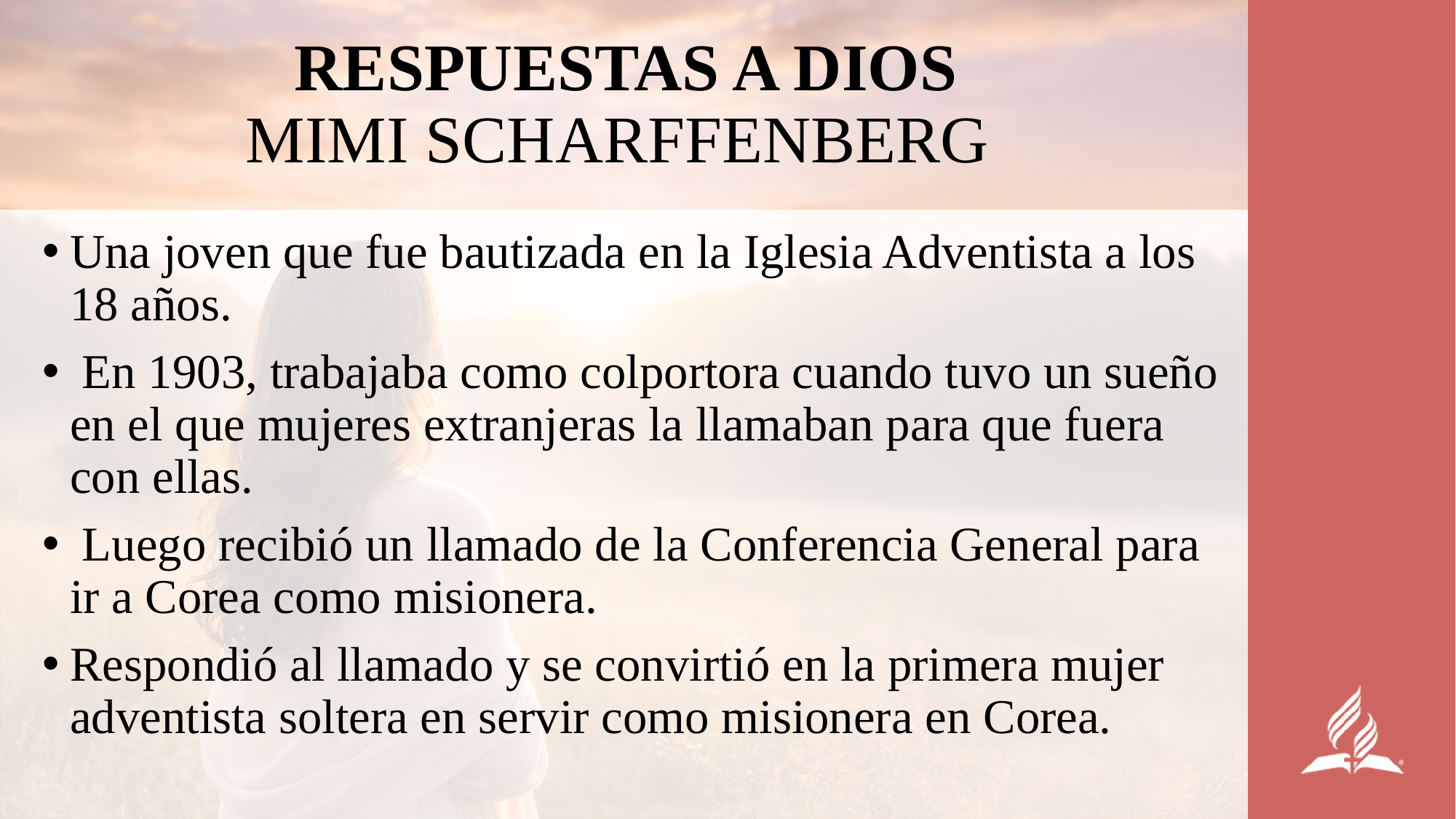

# RESPUESTAS A DIOS MIMI SCHARFFENBERG
Una joven que fue bautizada en la Iglesia Adventista a los 18 años.
 En 1903, trabajaba como colportora cuando tuvo un sueño en el que mujeres extranjeras la llamaban para que fuera con ellas.
 Luego recibió un llamado de la Conferencia General para ir a Corea como misionera.
Respondió al llamado y se convirtió en la primera mujer adventista soltera en servir como misionera en Corea.